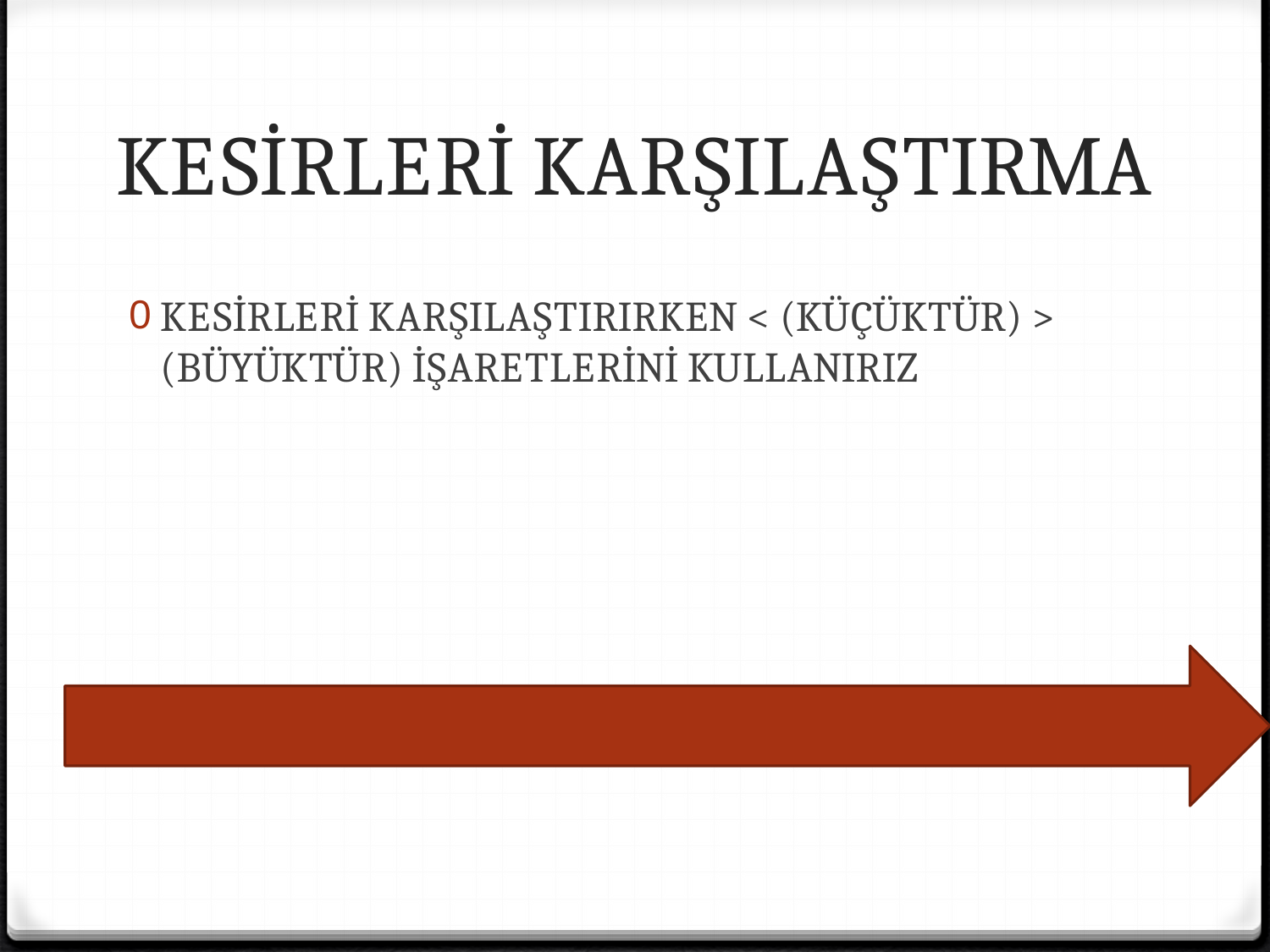

# KESİRLERİ KARŞILAŞTIRMA
KESİRLERİ KARŞILAŞTIRIRKEN < (KÜÇÜKTÜR) > (BÜYÜKTÜR) İŞARETLERİNİ KULLANIRIZ